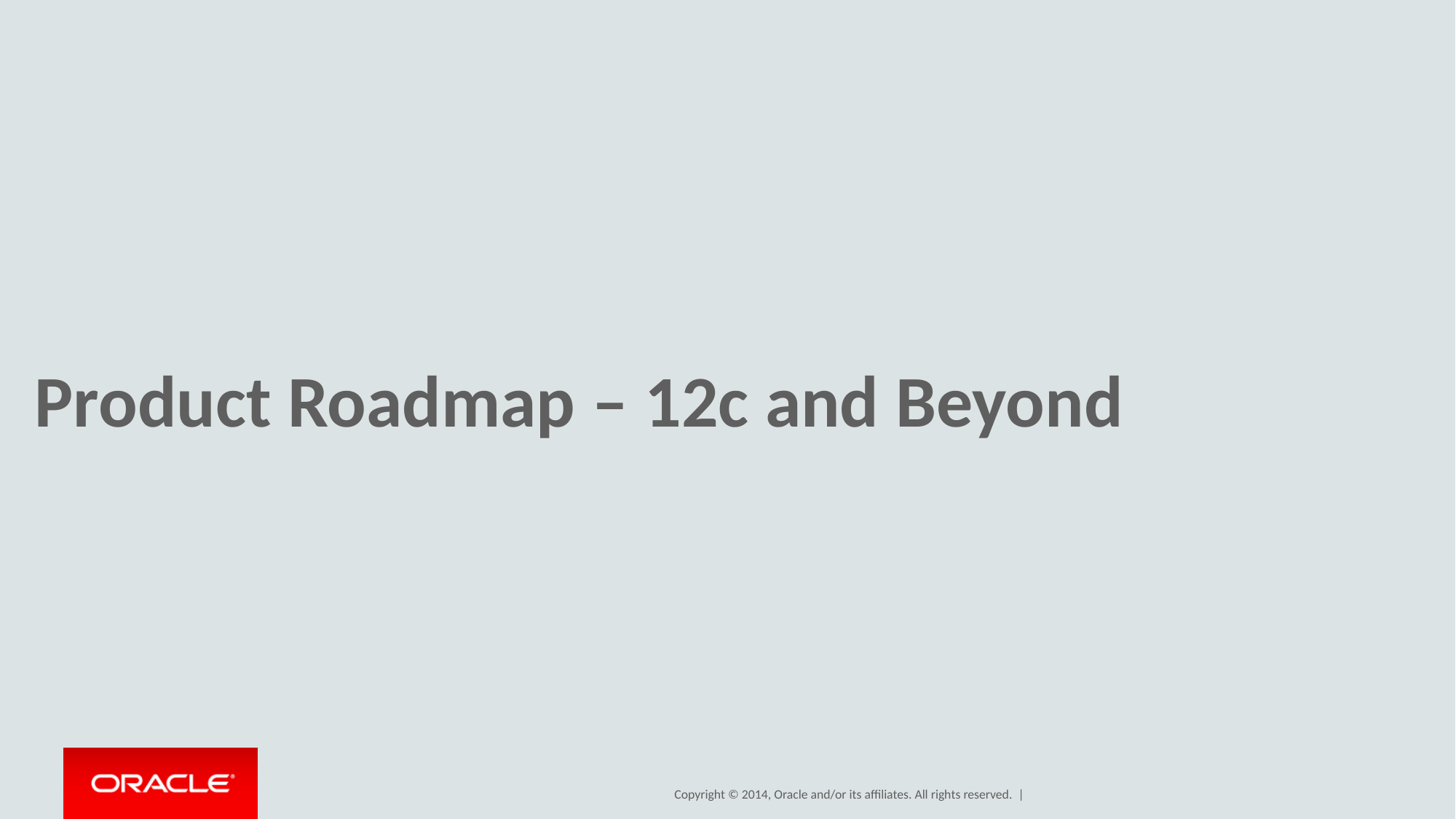

Product Roadmap – 12c and Beyond

30